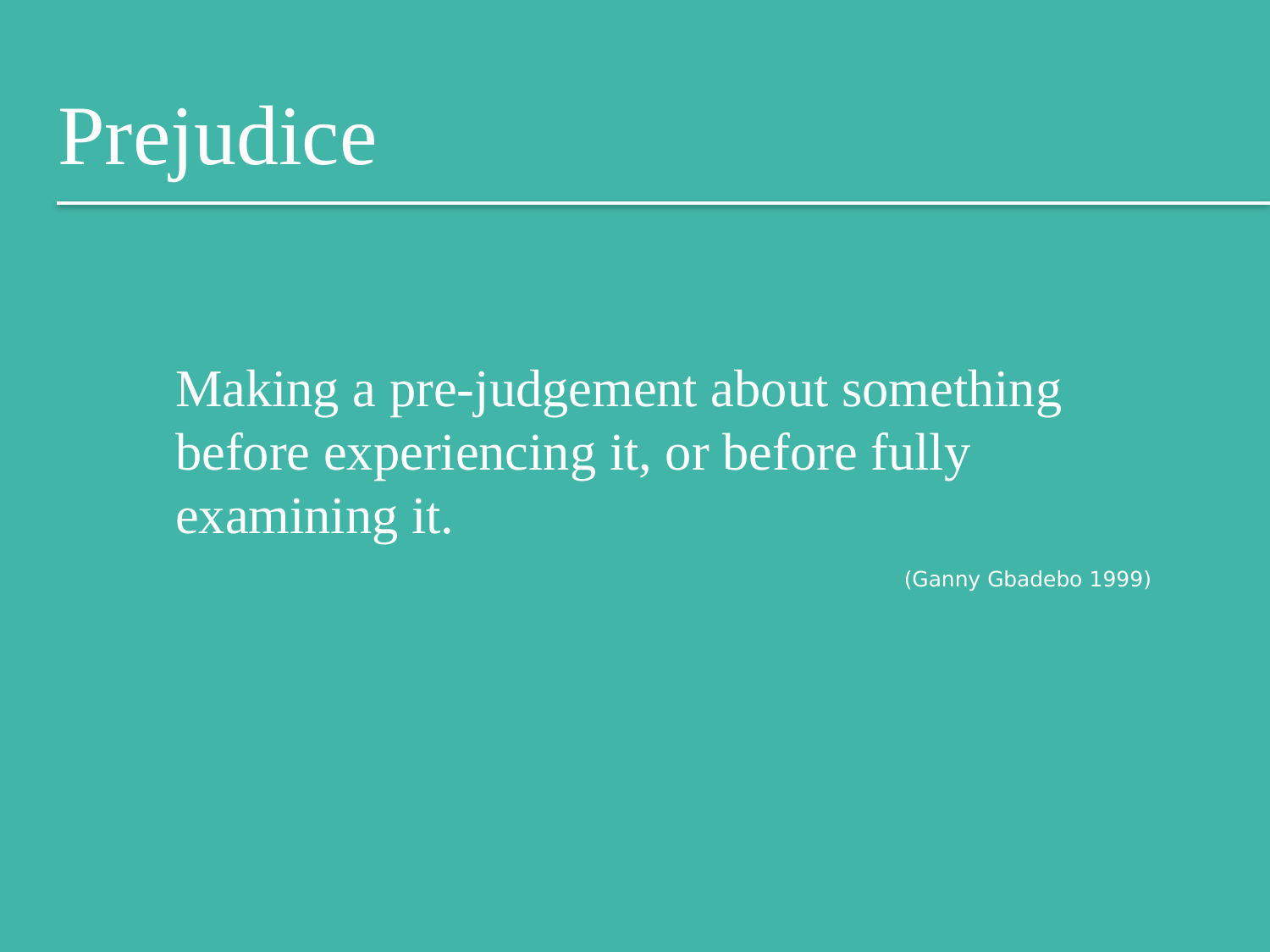

Prejudice
Making a pre-judgement about something before experiencing it, or before fully examining it.
(Ganny Gbadebo 1999)